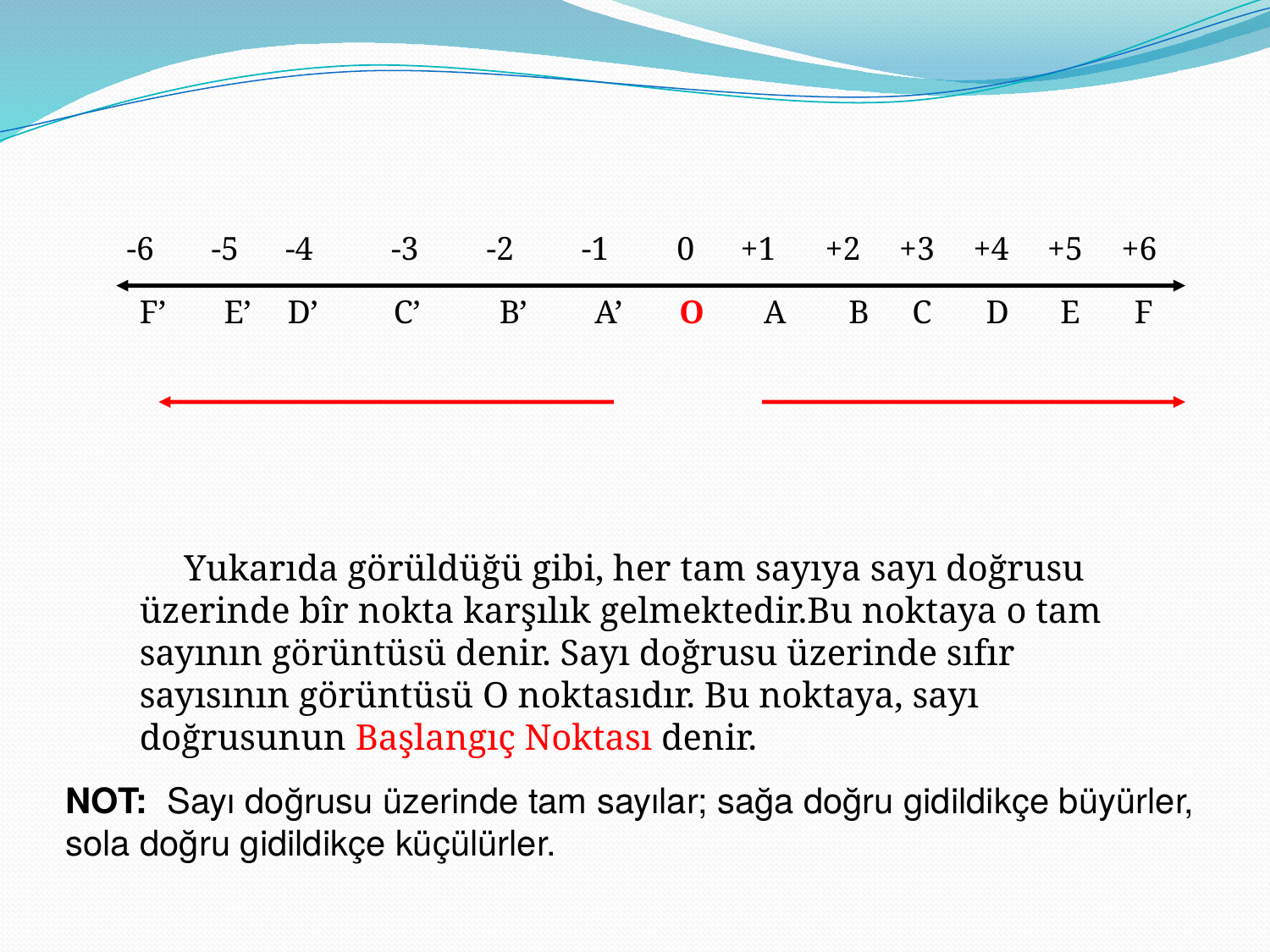

-6
 -5
 -4
 -3
 -2
 -1
 0
 +1
 +2
 +3
 +4
 +5
 +6

F’
E’
D’
C’
B’
A’
O
A
B
C
D
E
F

      Yukarıda görüldüğü gibi, her tam sayıya sayı doğrusu üzerinde bîr nokta karşılık gelmektedir.Bu noktaya o tam sayının görüntüsü denir. Sayı doğrusu üzerinde sıfır sayısının görüntüsü O noktasıdır. Bu noktaya, sayı doğrusunun Başlangıç Noktası denir.
NOT:  Sayı doğrusu üzerinde tam sayılar; sağa doğru gidildikçe büyürler, sola doğru gidildikçe küçülürler.